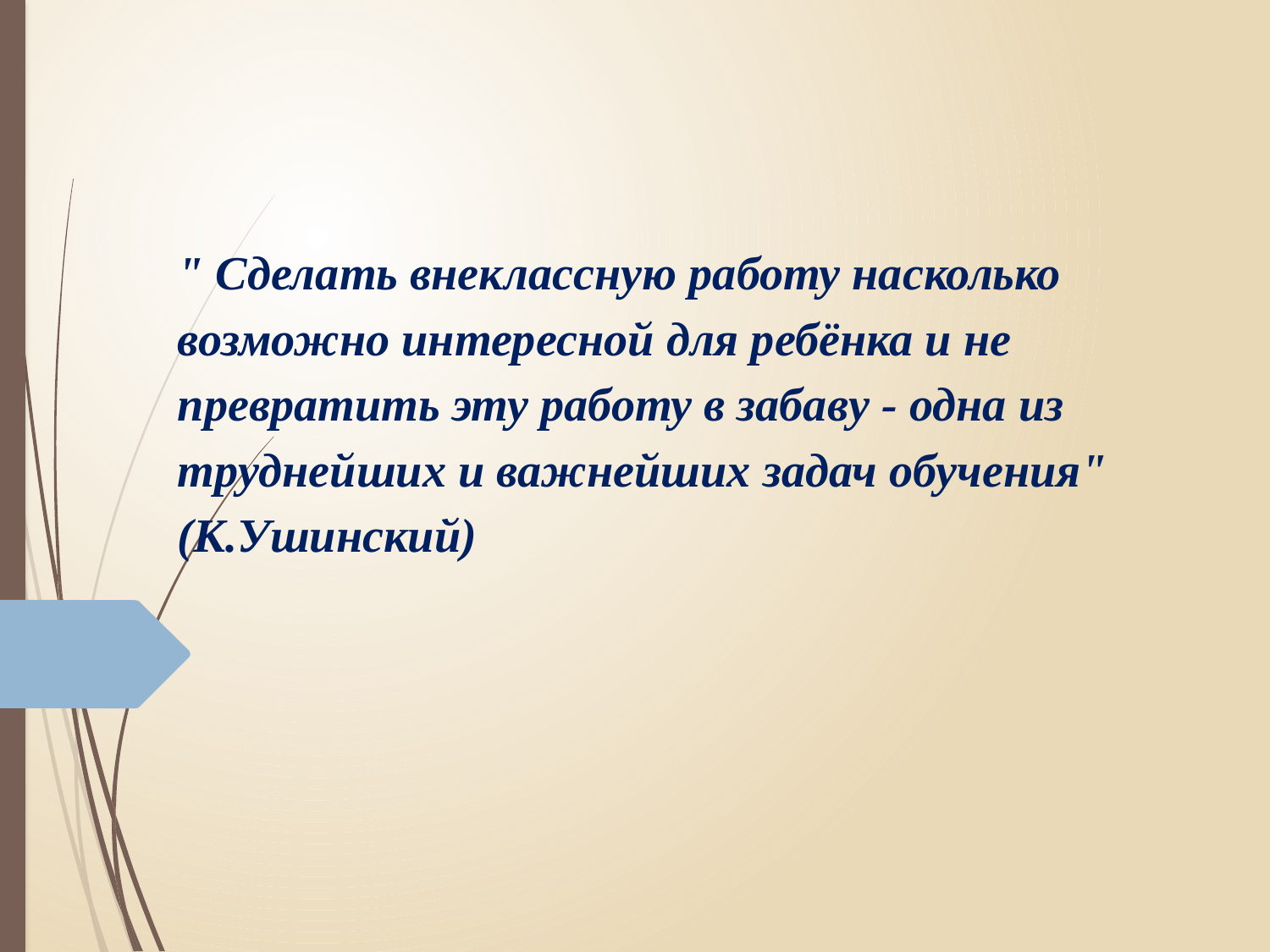

# " Сделать внеклассную работу насколько возможно интересной для ребёнка и не   превратить эту работу в забаву - одна из труднейших и важнейших задач обучения" (К.Ушинский)